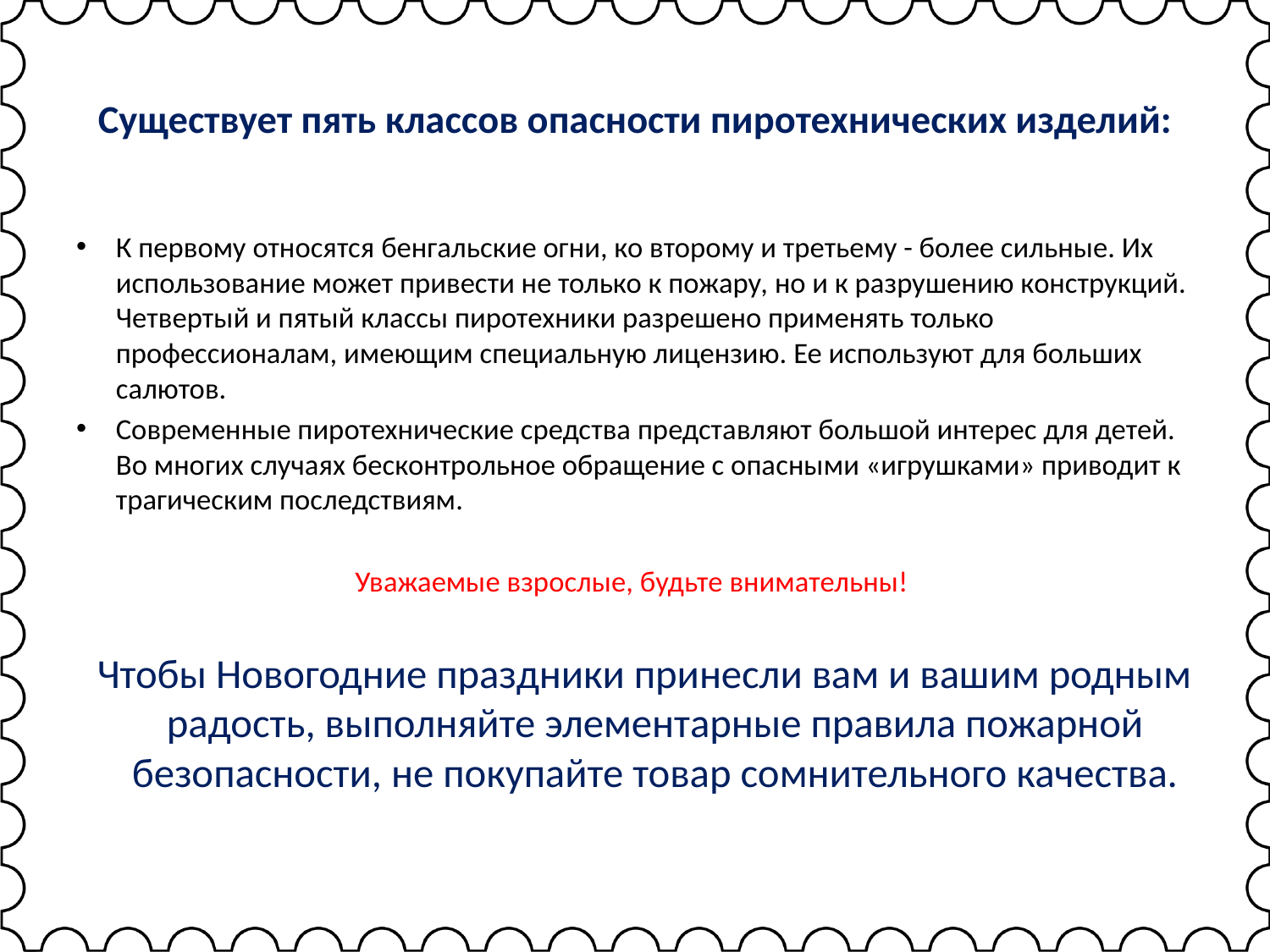

# Существует пять классов опасности пиротехнических изделий:
К первому относятся бенгальские огни, ко второму и третьему - более сильные. Их использование может привести не только к пожару, но и к разрушению конструкций. Четвертый и пятый классы пиротехники разрешено применять только профессионалам, имеющим специальную лицензию. Ее используют для больших салютов.
Современные пиротехнические средства представляют большой интерес для детей. Во многих случаях бесконтрольное обращение с опасными «игрушками» приводит к трагическим последствиям.

Уважаемые взрослые, будьте внимательны!

  Чтобы Новогодние праздники принесли вам и вашим родным радость, выполняйте элементарные правила пожарной безопасности, не покупайте товар сомнительного качества.